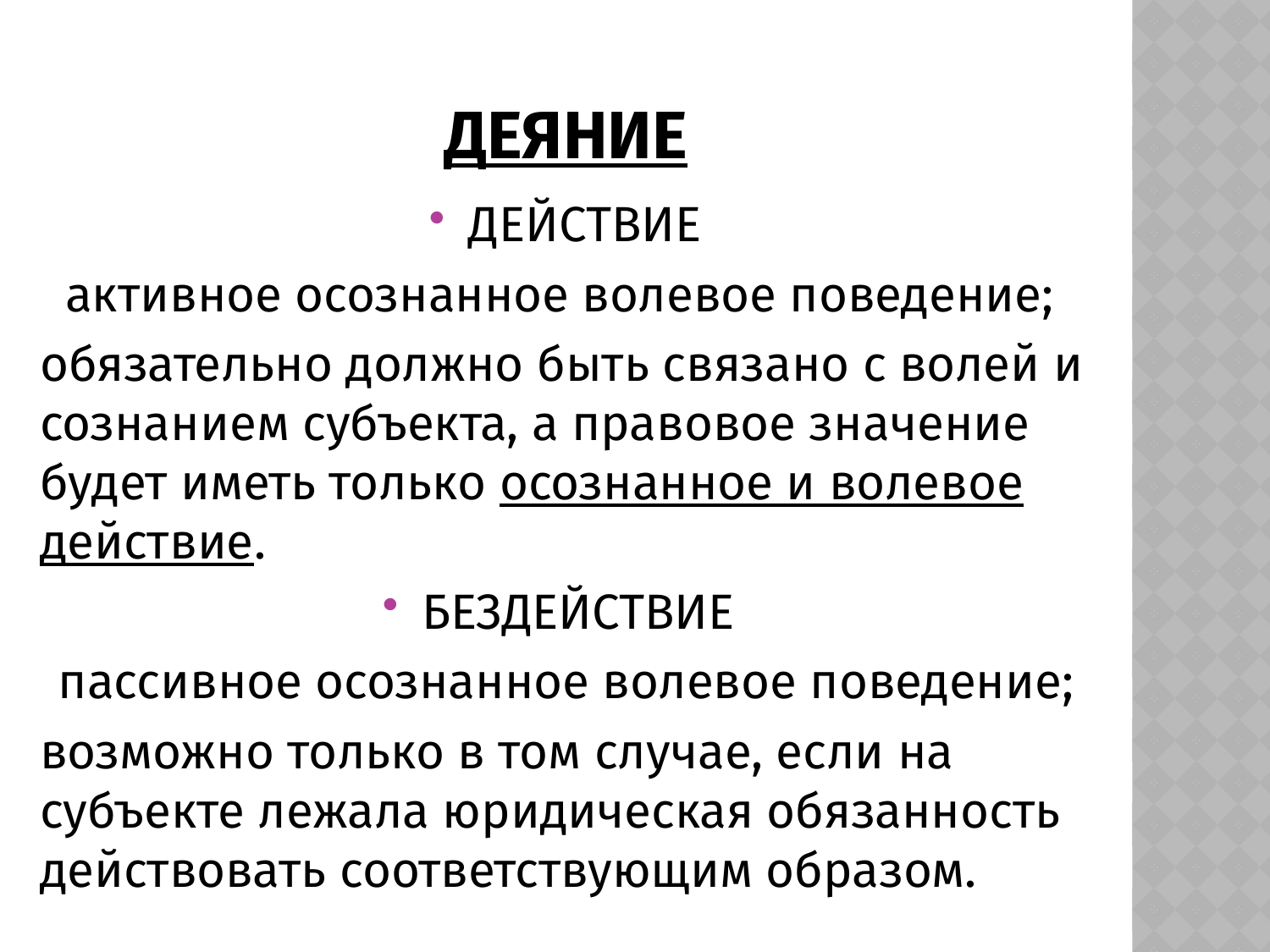

# Деяние
ДЕЙСТВИЕ
активное осознанное волевое поведение;
обязательно должно быть связано с волей и сознанием субъекта, а правовое значение будет иметь только осознанное и волевое действие.
БЕЗДЕЙСТВИЕ
пассивное осознанное волевое поведение;
возможно только в том случае, если на субъекте лежала юридическая обязанность действовать соответствующим образом.